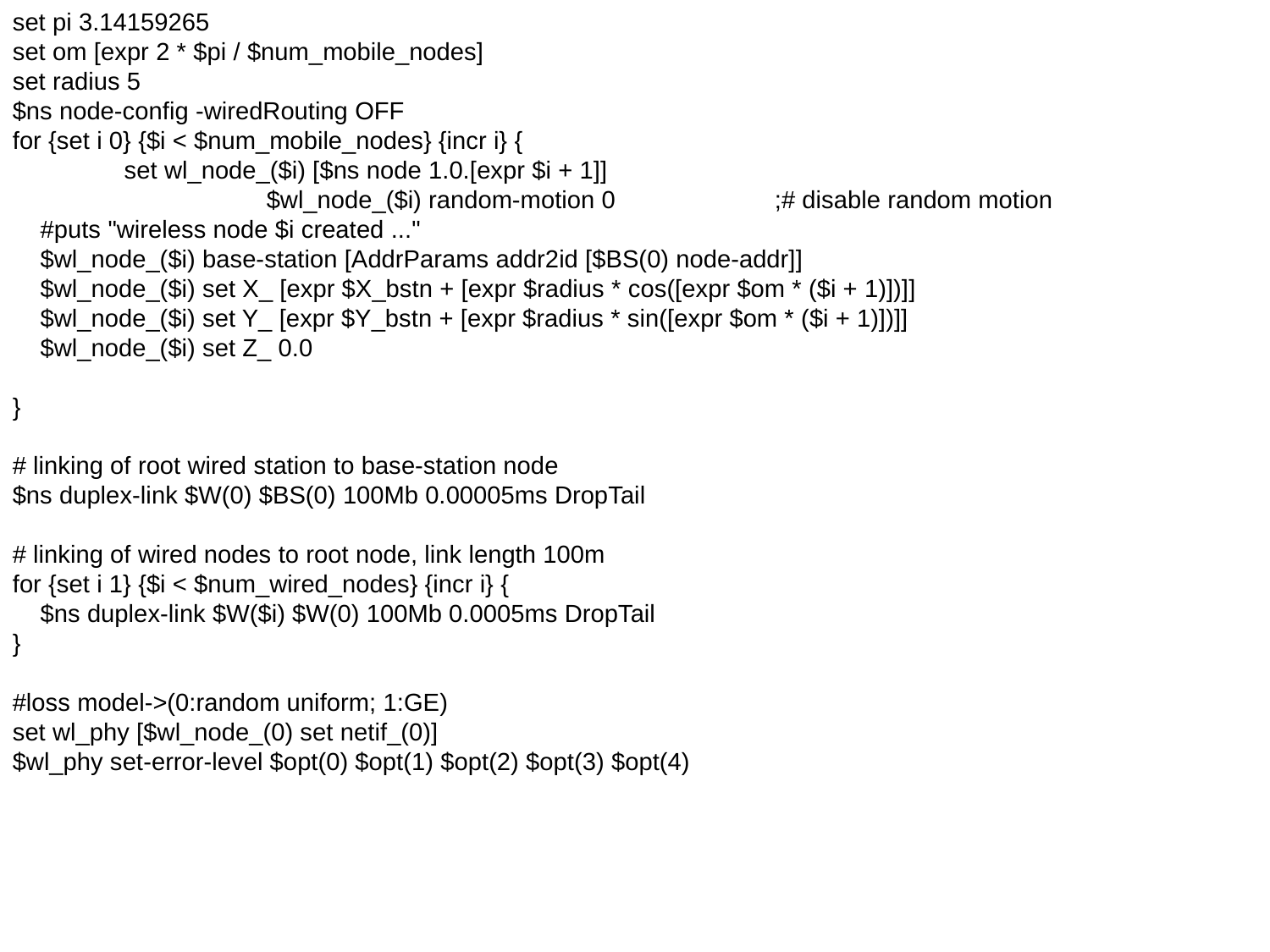

set pi 3.14159265
set om [expr 2 * $pi / $num_mobile_nodes]
set radius 5
$ns node-config -wiredRouting OFF
for {set i 0} {$i < $num_mobile_nodes} {incr i} {
                set wl_node_($i) [$ns node 1.0.[expr $i + 1]]
		$wl_node_($i) random-motion 0		;# disable random motion
    #puts "wireless node $i created ..."
    $wl_node_($i) base-station [AddrParams addr2id [$BS(0) node-addr]]
    $wl_node_($i) set X_ [expr $X_bstn + [expr $radius * cos([expr $om * ($i + 1)])]]
    $wl_node_($i) set Y_ [expr $Y_bstn + [expr $radius * sin([expr $om * ($i + 1)])]]
    $wl_node_($i) set Z_ 0.0

}

# linking of root wired station to base-station node
$ns duplex-link $W(0) $BS(0) 100Mb 0.00005ms DropTail

# linking of wired nodes to root node, link length 100m
for {set i 1} {$i < $num_wired_nodes} {incr i} {
    $ns duplex-link $W($i) $W(0) 100Mb 0.0005ms DropTail
}

#loss model->(0:random uniform; 1:GE)
set wl_phy [$wl_node_(0) set netif_(0)]
$wl_phy set-error-level $opt(0) $opt(1) $opt(2) $opt(3) $opt(4)